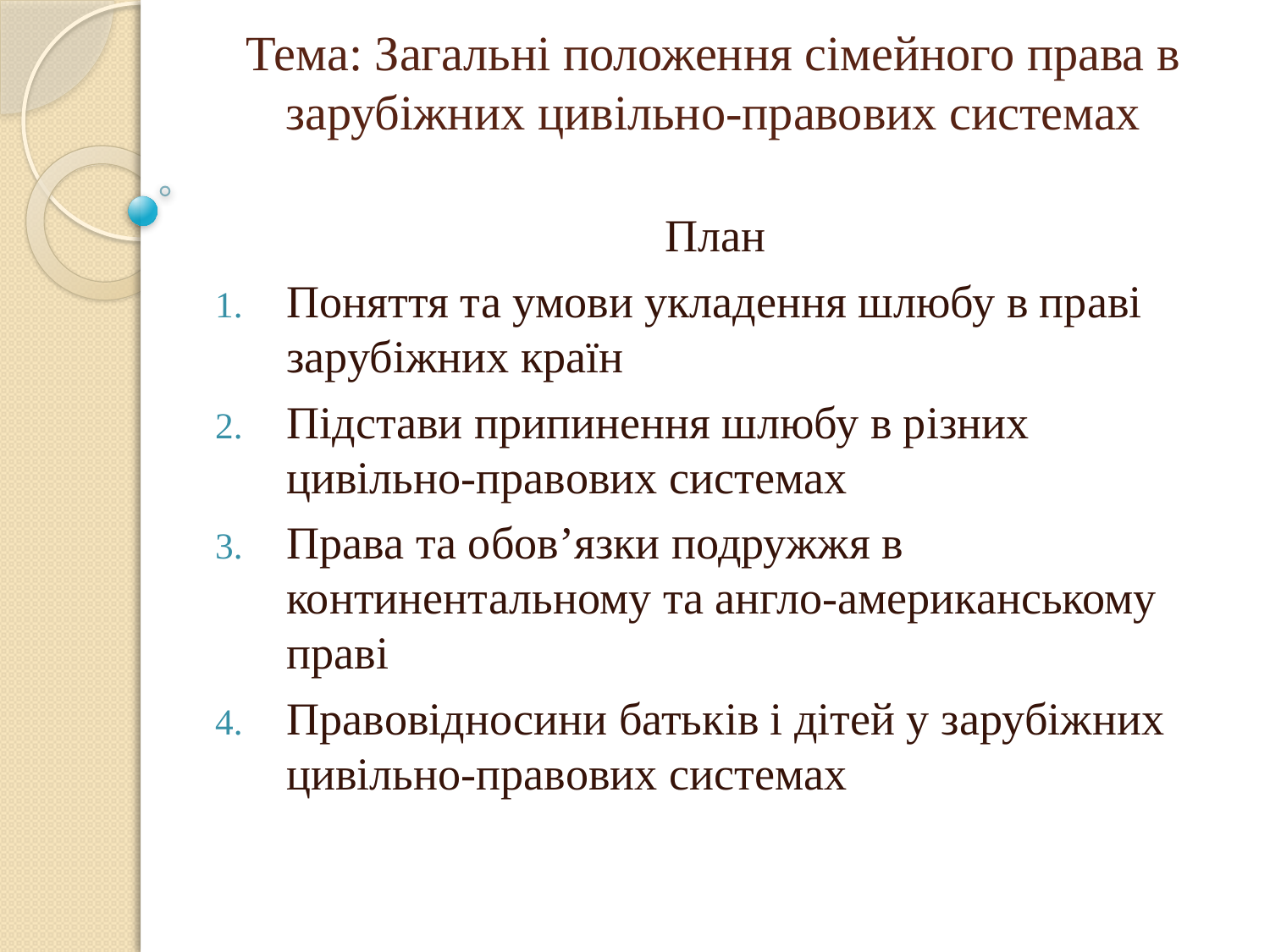

# Тема: Загальні положення сімейного права в зарубіжних цивільно-правових системах
План
Поняття та умови укладення шлюбу в праві зарубіжних країн
Підстави припинення шлюбу в різних цивільно-правових системах
Права та обов’язки подружжя в континентальному та англо-американському праві
Правовідносини батьків і дітей у зарубіжних цивільно-правових системах